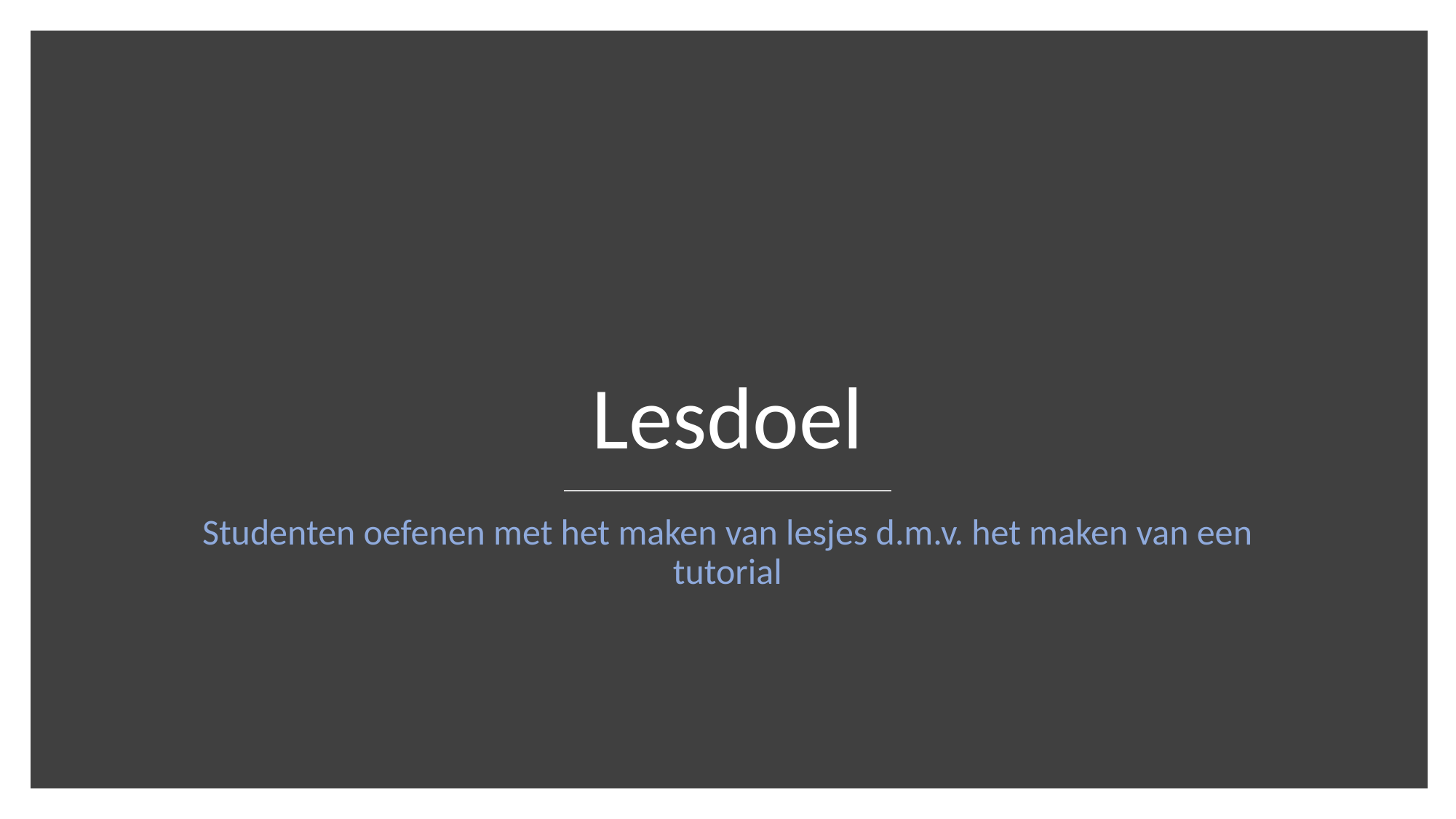

# Lesdoel
Studenten oefenen met het maken van lesjes d.m.v. het maken van een tutorial